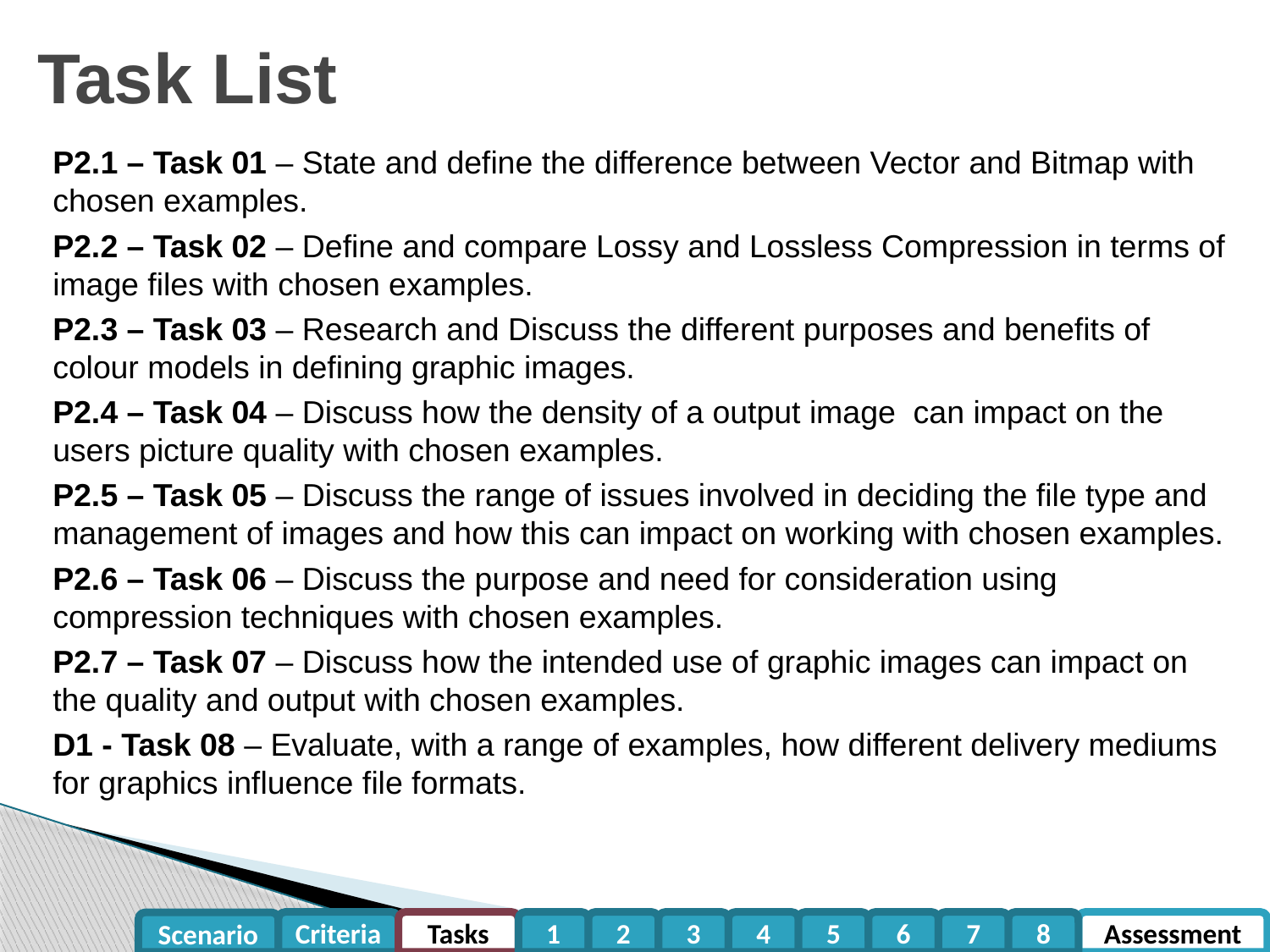

# Task List
P2.1 – Task 01 – State and define the difference between Vector and Bitmap with chosen examples.
P2.2 – Task 02 – Define and compare Lossy and Lossless Compression in terms of image files with chosen examples.
P2.3 – Task 03 – Research and Discuss the different purposes and benefits of colour models in defining graphic images.
P2.4 – Task 04 – Discuss how the density of a output image  can impact on the users picture quality with chosen examples.
P2.5 – Task 05 – Discuss the range of issues involved in deciding the file type and management of images and how this can impact on working with chosen examples.
P2.6 – Task 06 – Discuss the purpose and need for consideration using compression techniques with chosen examples.
P2.7 – Task 07 – Discuss how the intended use of graphic images can impact on the quality and output with chosen examples.
D1 - Task 08 – Evaluate, with a range of examples, how different delivery mediums for graphics influence file formats.
Criteria
Tasks
1
2
3
4
5
6
7
8
Assessment
Scenario